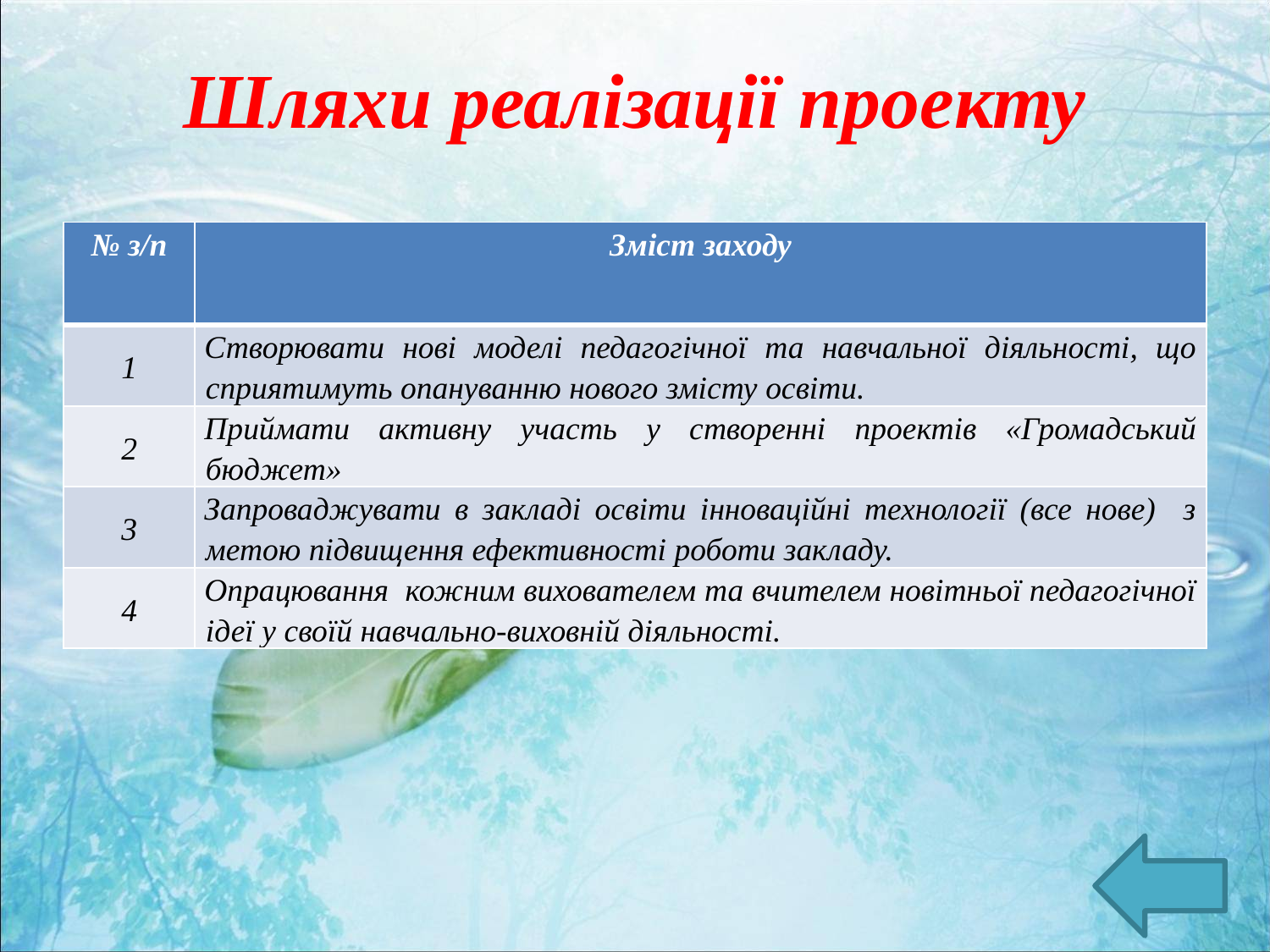

# Шляхи реалізації проекту
| № з/п | Зміст заходу |
| --- | --- |
| 1 | Створювати нові моделі педагогічної та навчальної діяльності, що сприятимуть опануванню нового змісту освіти. |
| 2 | Приймати активну участь у створенні проектів «Громадський бюджет» |
| 3 | Запроваджувати в закладі освіти інноваційні технології (все нове) з метою підвищення ефективності роботи закладу. |
| 4 | Опрацювання кожним вихователем та вчителем новітньої педагогічної ідеї у своїй навчально-виховній діяльності. |